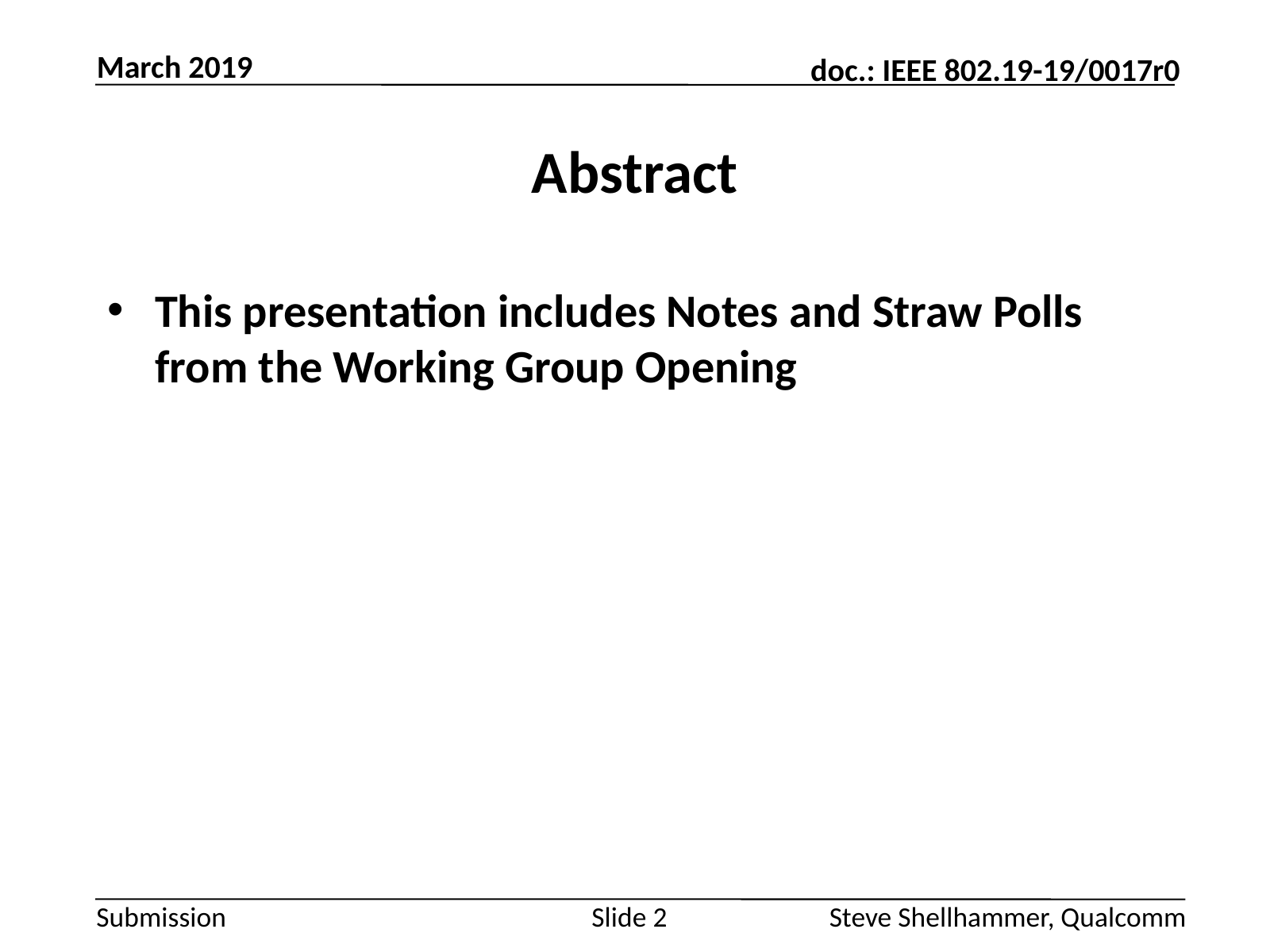

March 2019
# Abstract
This presentation includes Notes and Straw Polls from the Working Group Opening
Slide 2
Steve Shellhammer, Qualcomm